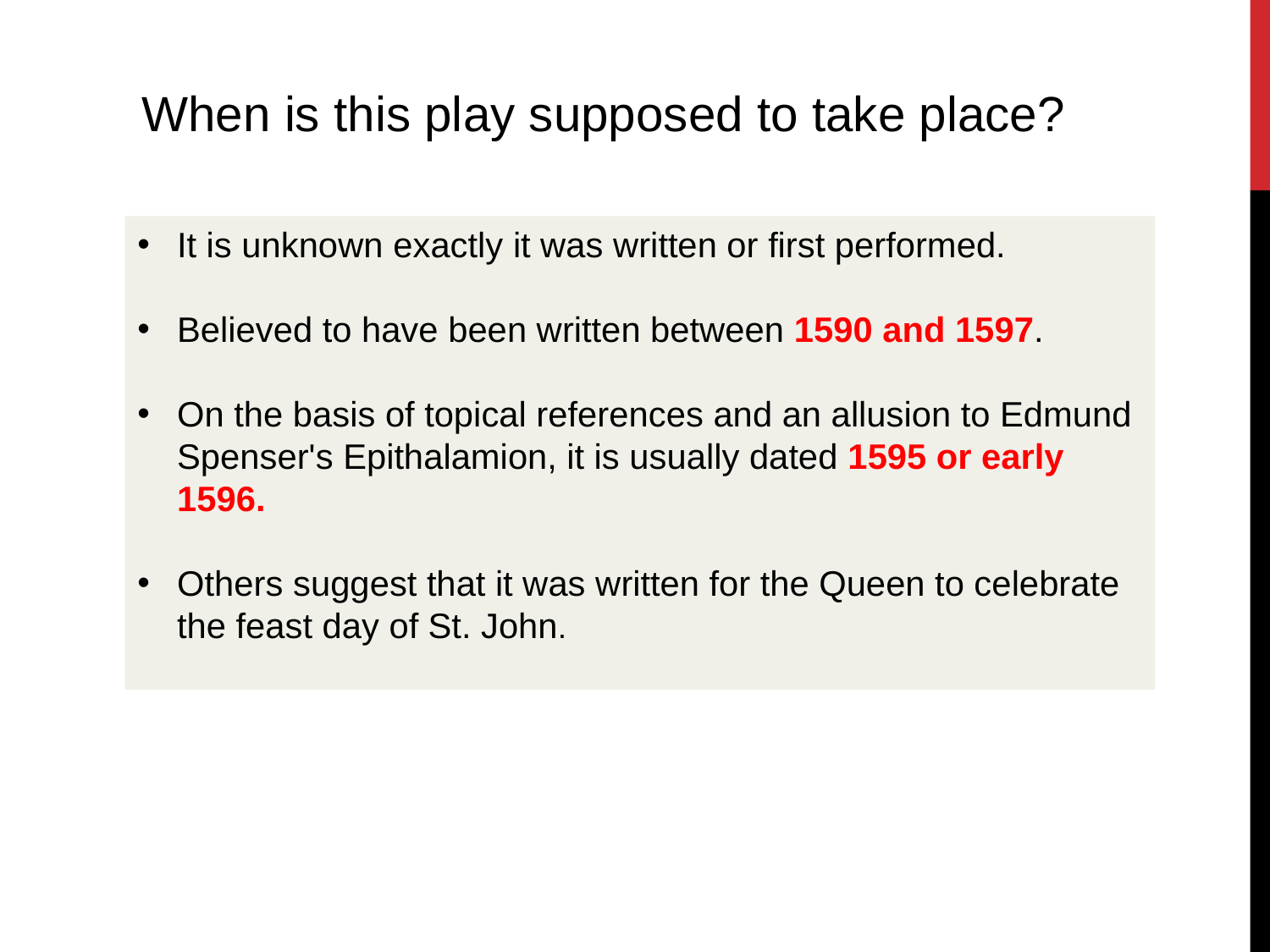

When is this play supposed to take place?
It is unknown exactly it was written or first performed.

Believed to have been written between 1590 and 1597.

On the basis of topical references and an allusion to Edmund Spenser's Epithalamion, it is usually dated 1595 or early 1596.

Others suggest that it was written for the Queen to celebrate the feast day of St. John.